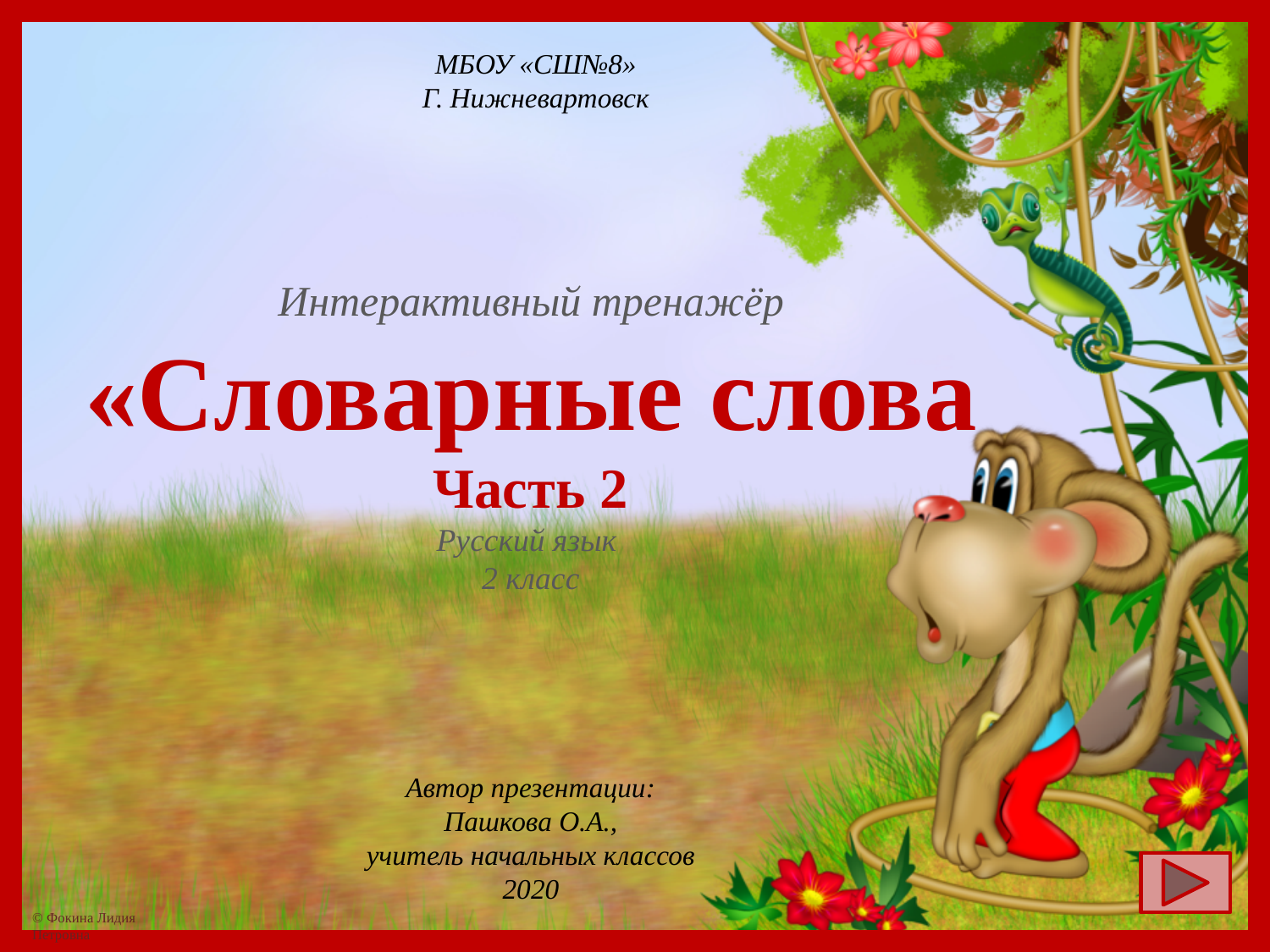

МБОУ «СШ№8»
Г. Нижневартовск
Интерактивный тренажёр
«Словарные слова
Часть 2
Русский язык
2 класс
Автор презентации:
Пашкова О.А.,
учитель начальных классов
2020